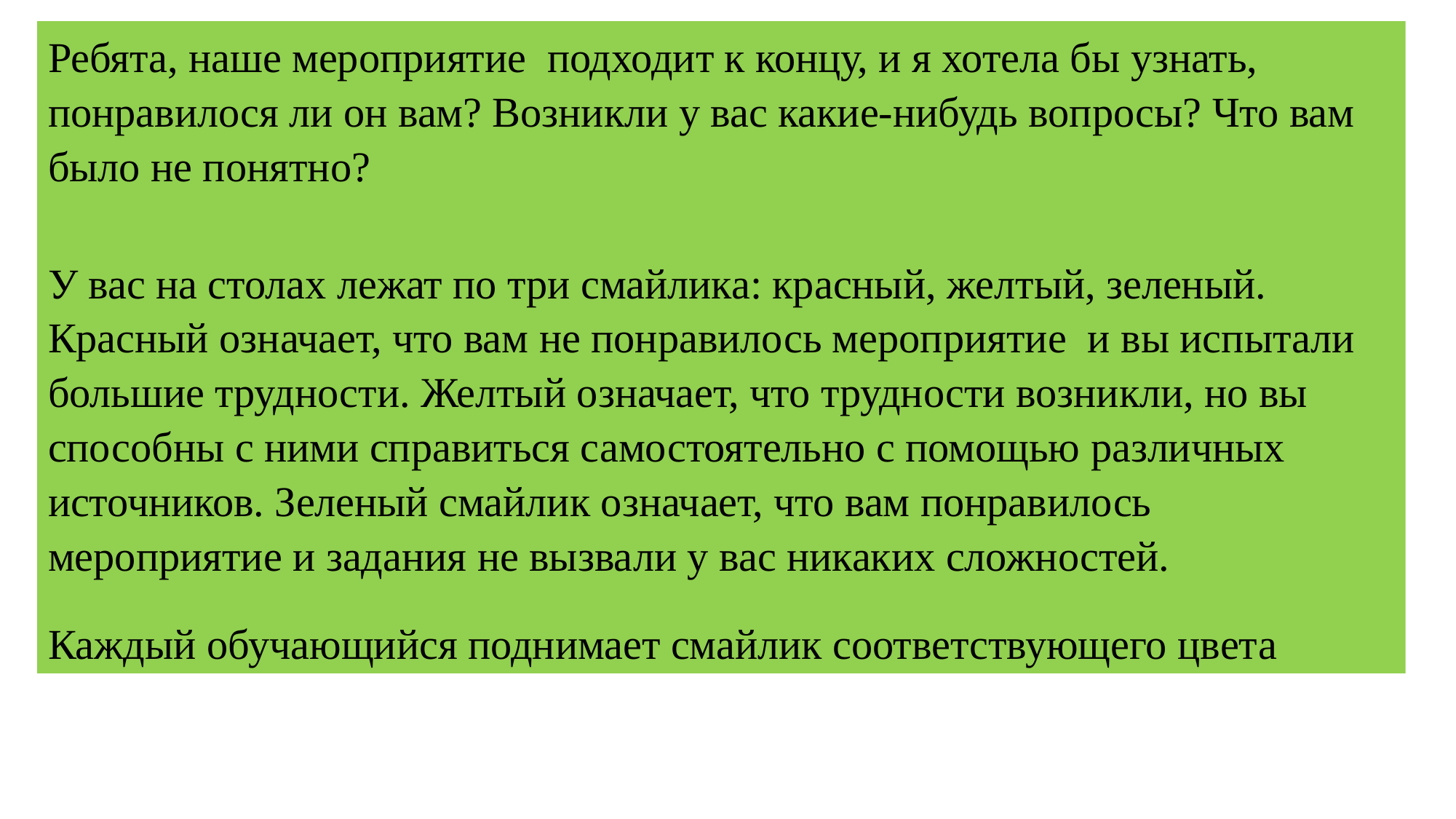

Ребята, наше мероприятие  подходит к концу, и я хотела бы узнать, понравилося ли он вам? Возникли у вас какие-нибудь вопросы? Что вам было не понятно?
У вас на столах лежат по три смайлика: красный, желтый, зеленый. Красный означает, что вам не понравилось мероприятие  и вы испытали большие трудности. Желтый означает, что трудности возникли, но вы способны с ними справиться самостоятельно с помощью различных источников. Зеленый смайлик означает, что вам понравилось мероприятие и задания не вызвали у вас никаких сложностей.
Каждый обучающийся поднимает смайлик соответствующего цвета